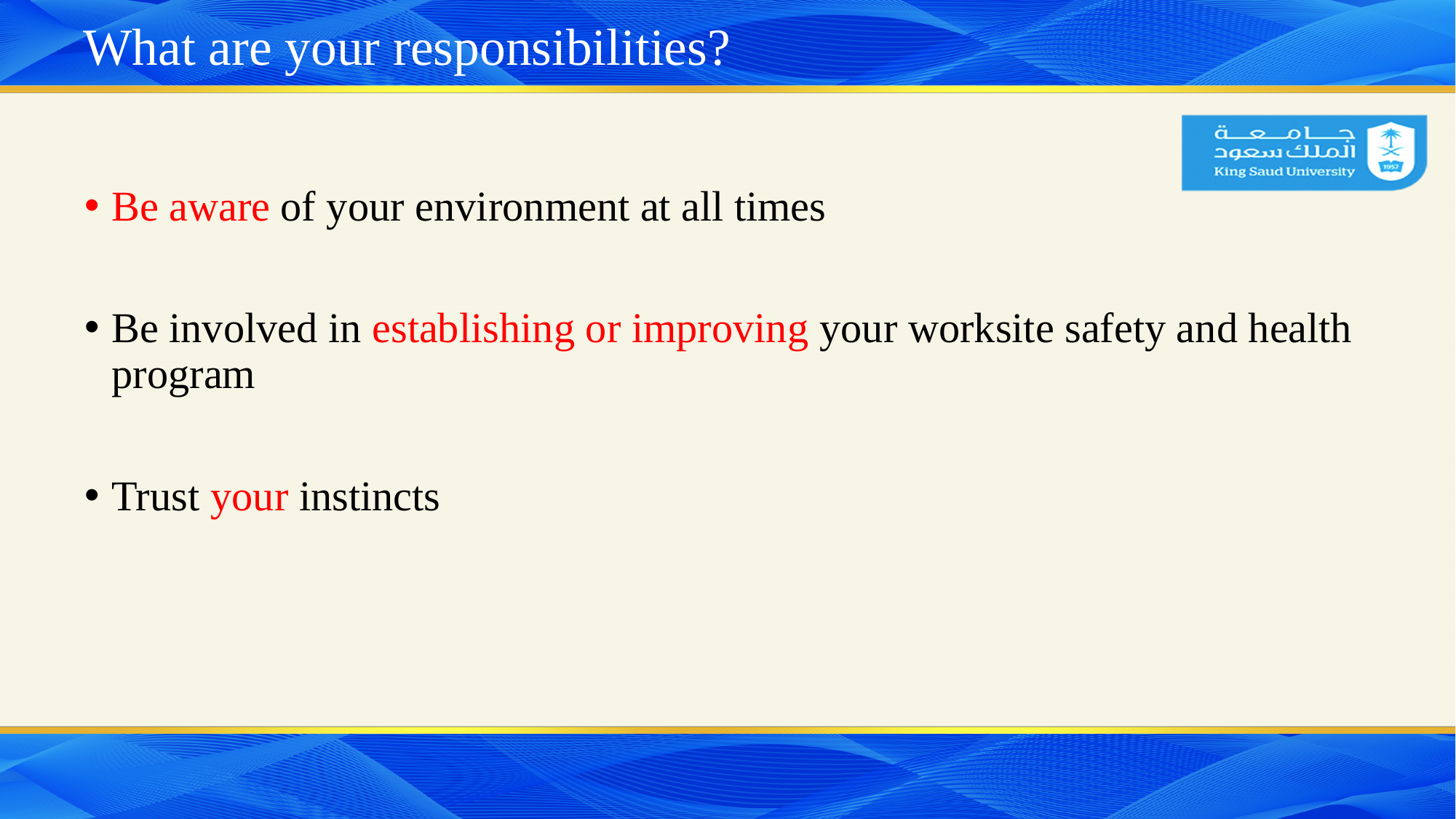

# What are your responsibilities?
Be aware of your environment at all times

Be involved in establishing or improving your worksite safety and health program

Trust your instincts